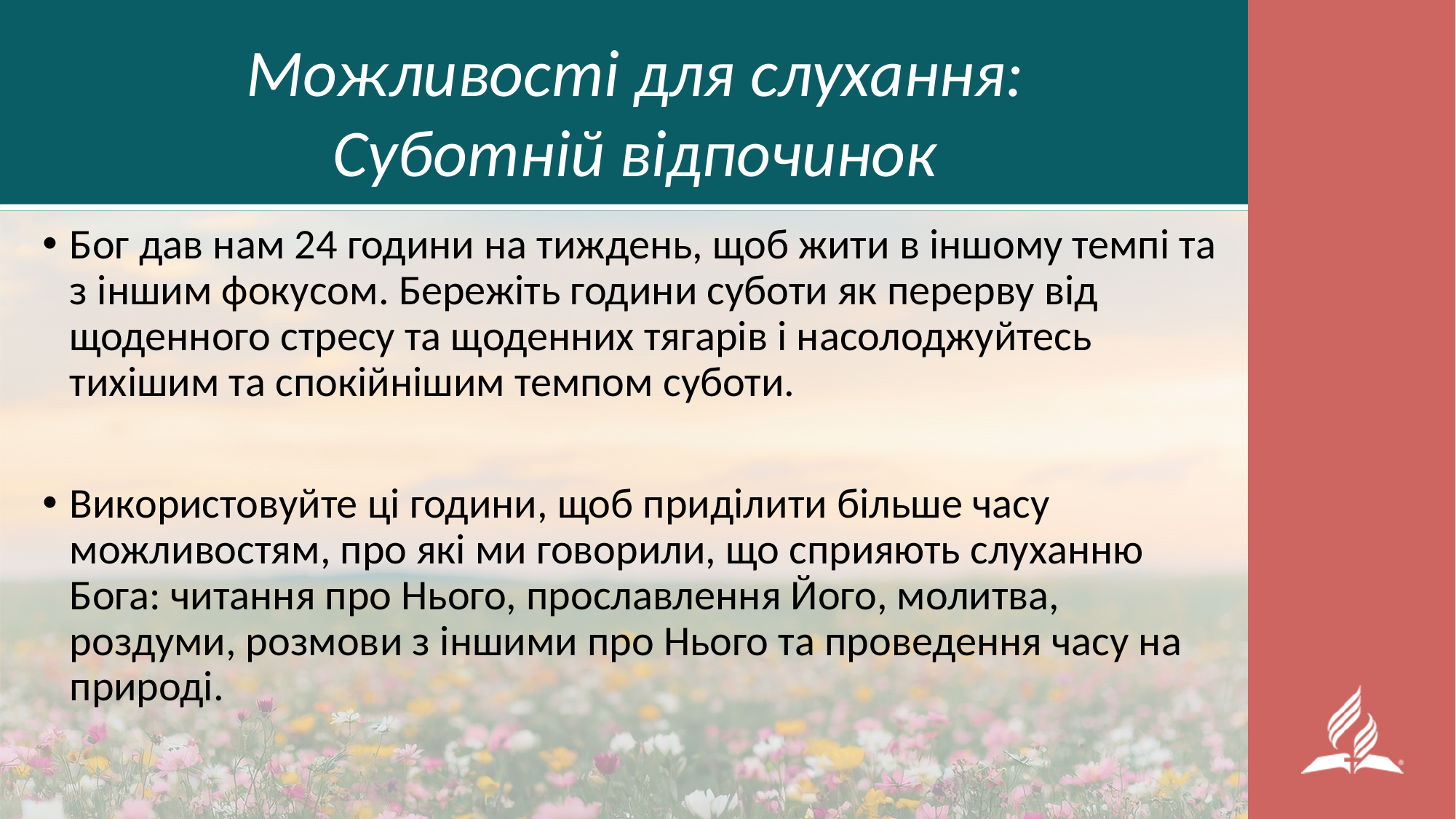

Можливості для слухання:
Суботній відпочинок
Бог дав нам 24 години на тиждень, щоб жити в іншому темпі та з іншим фокусом. Бережіть години суботи як перерву від щоденного стресу та щоденних тягарів і насолоджуйтесь тихішим та спокійнішим темпом суботи.

Використовуйте ці години, щоб приділити більше часу можливостям, про які ми говорили, що сприяють слуханню Бога: читання про Нього, прославлення Його, молитва, роздуми, розмови з іншими про Нього та проведення часу на природі.